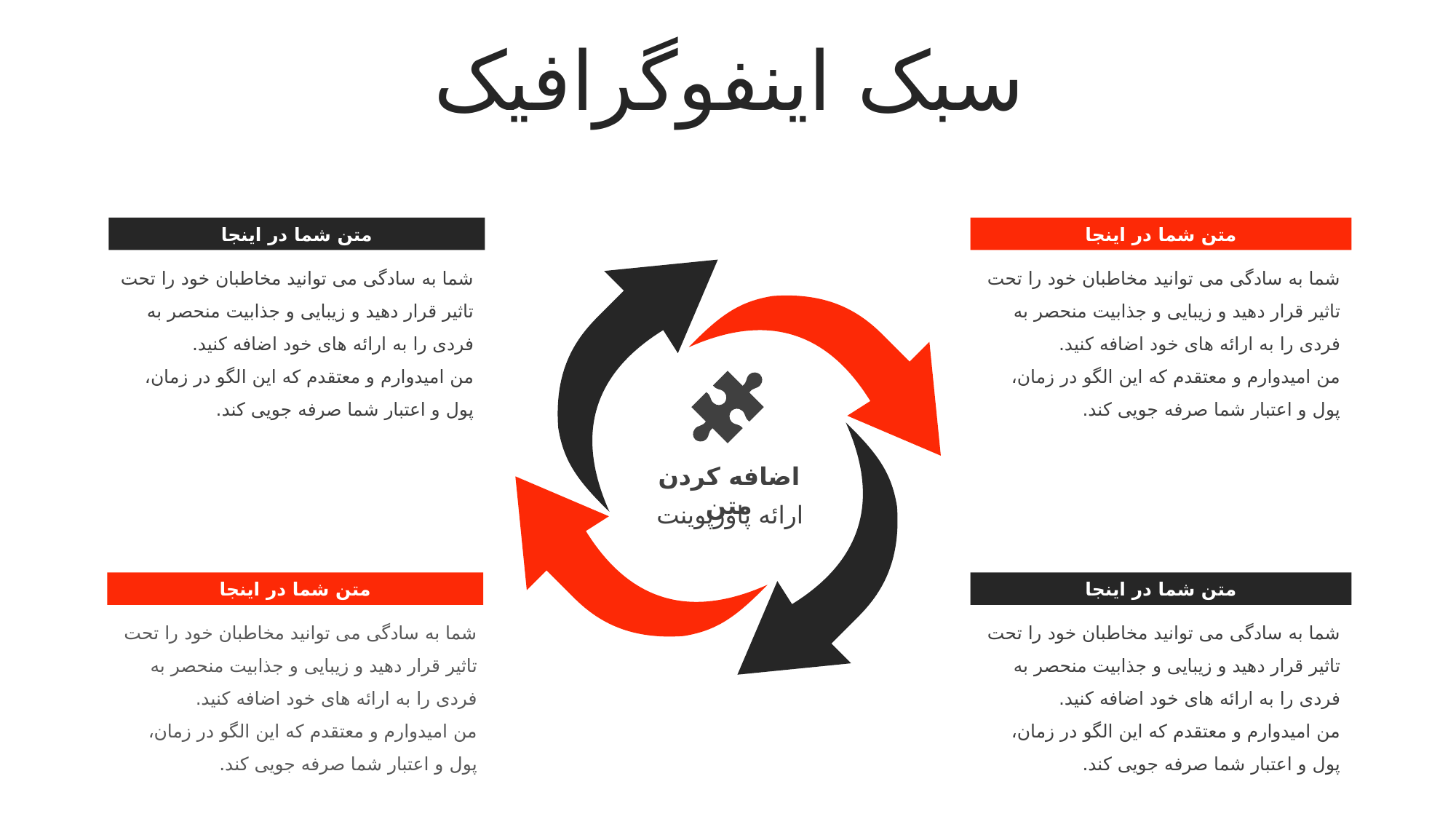

سبک اینفوگرافیک
متن شما در اینجا
شما به سادگی می توانید مخاطبان خود را تحت تاثیر قرار دهید و زیبایی و جذابیت منحصر به فردی را به ارائه های خود اضافه کنید.
من امیدوارم و معتقدم که این الگو در زمان، پول و اعتبار شما صرفه جویی کند.
متن شما در اینجا
شما به سادگی می توانید مخاطبان خود را تحت تاثیر قرار دهید و زیبایی و جذابیت منحصر به فردی را به ارائه های خود اضافه کنید.
من امیدوارم و معتقدم که این الگو در زمان، پول و اعتبار شما صرفه جویی کند.

اضافه کردن متن
ارائه پاورپوینت
متن شما در اینجا
شما به سادگی می توانید مخاطبان خود را تحت تاثیر قرار دهید و زیبایی و جذابیت منحصر به فردی را به ارائه های خود اضافه کنید.
من امیدوارم و معتقدم که این الگو در زمان، پول و اعتبار شما صرفه جویی کند.
متن شما در اینجا
شما به سادگی می توانید مخاطبان خود را تحت تاثیر قرار دهید و زیبایی و جذابیت منحصر به فردی را به ارائه های خود اضافه کنید.
من امیدوارم و معتقدم که این الگو در زمان، پول و اعتبار شما صرفه جویی کند.